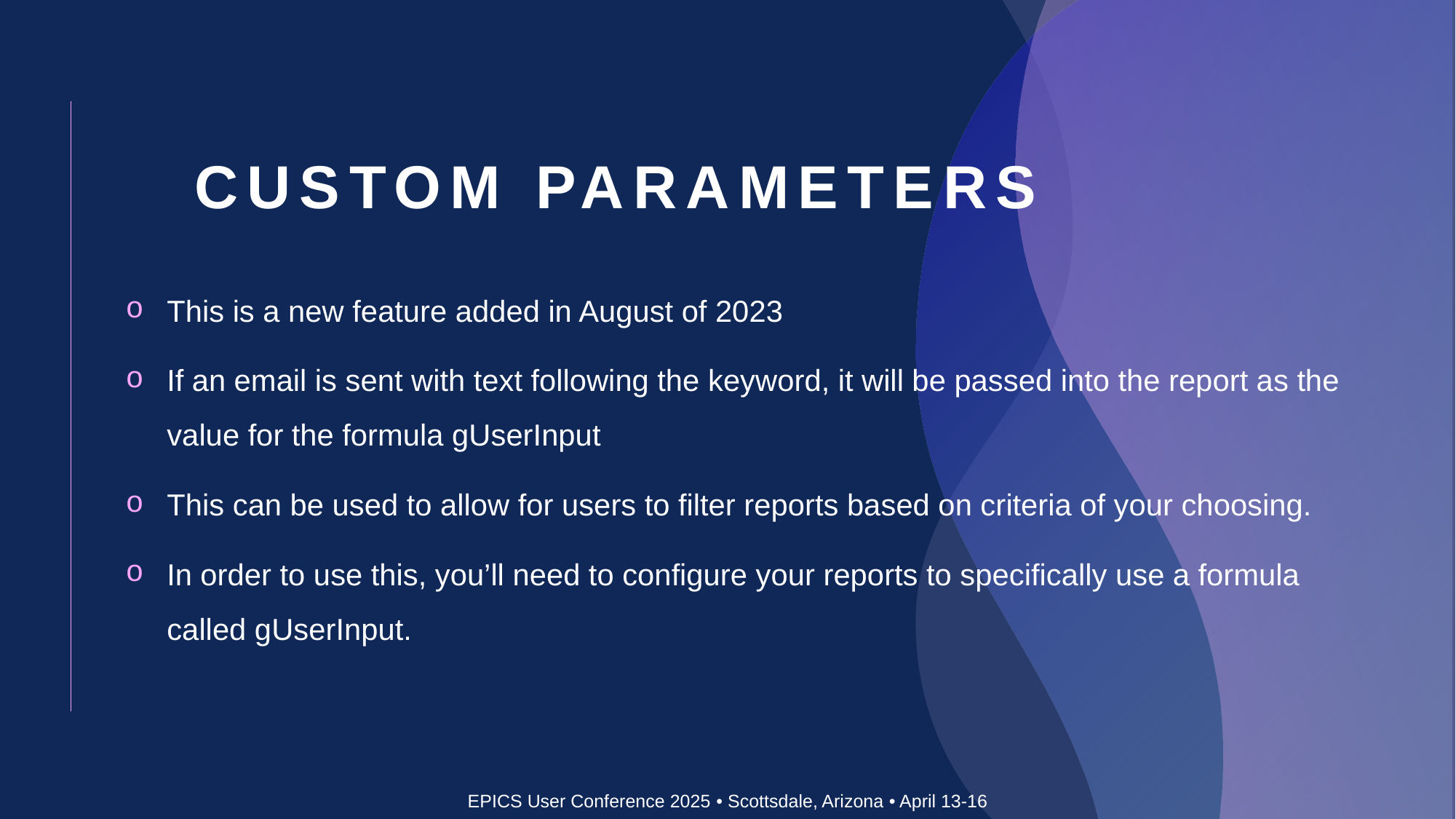

# Custom Parameters
This is a new feature added in August of 2023
If an email is sent with text following the keyword, it will be passed into the report as the value for the formula gUserInput
This can be used to allow for users to filter reports based on criteria of your choosing.
In order to use this, you’ll need to configure your reports to specifically use a formula called gUserInput.